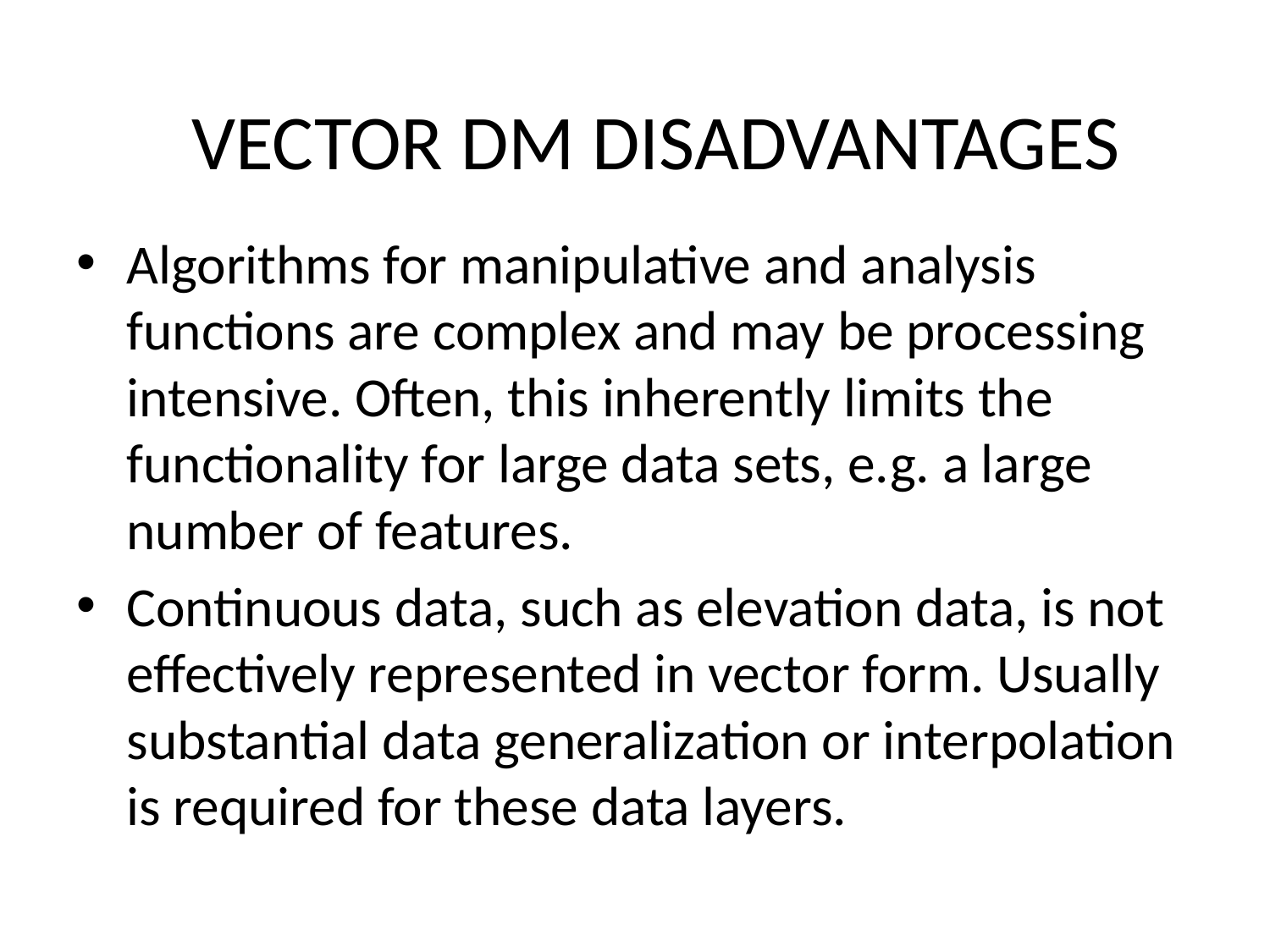

VECTOR DM DISADVANTAGES
Algorithms for manipulative and analysis functions are complex and may be processing intensive. Often, this inherently limits the functionality for large data sets, e.g. a large number of features.
Continuous data, such as elevation data, is not effectively represented in vector form. Usually substantial data generalization or interpolation is required for these data layers.